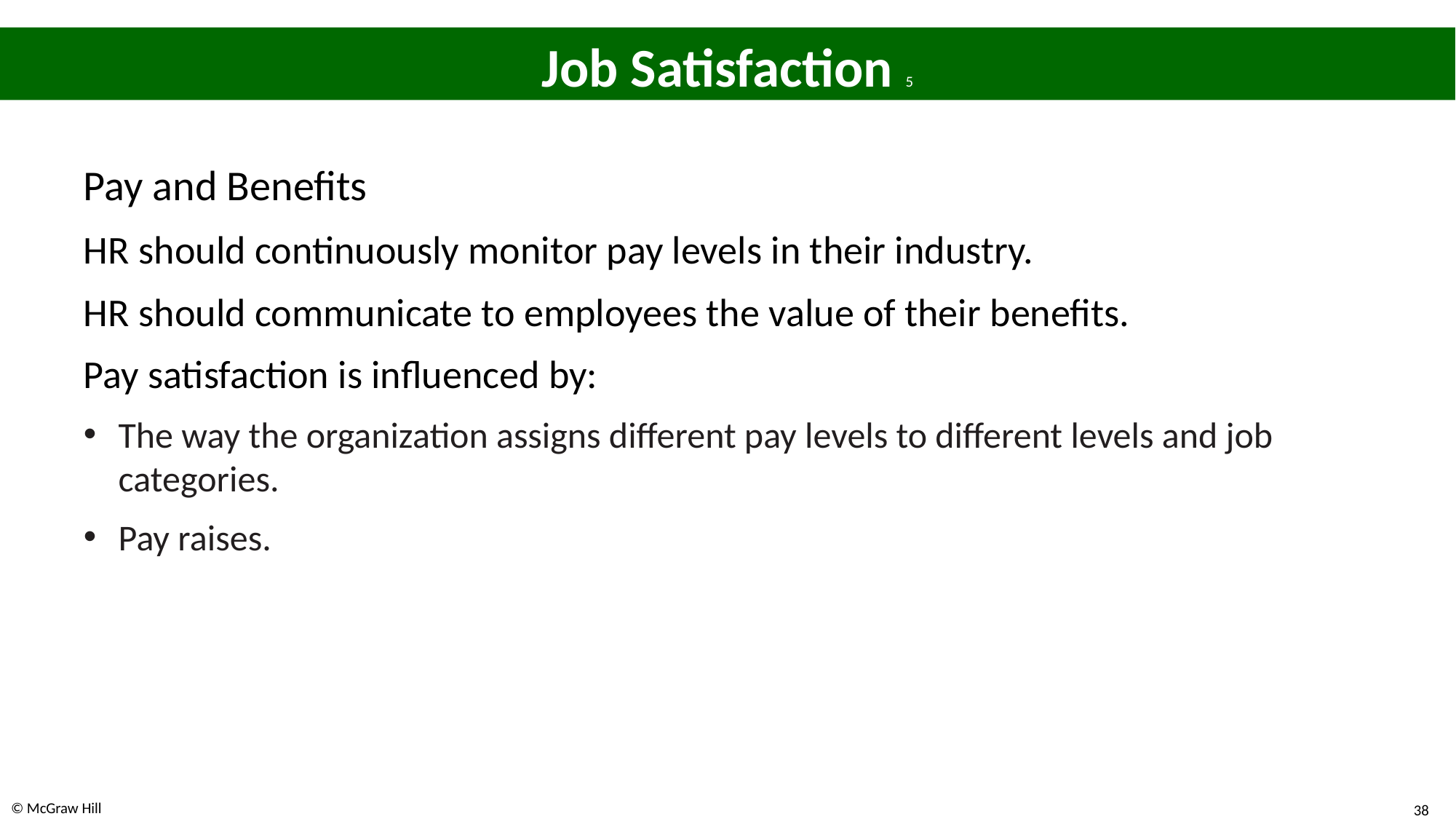

# Job Satisfaction 5
Pay and Benefits
H R should continuously monitor pay levels in their industry.
H R should communicate to employees the value of their benefits.
Pay satisfaction is influenced by:
The way the organization assigns different pay levels to different levels and job categories.
Pay raises.